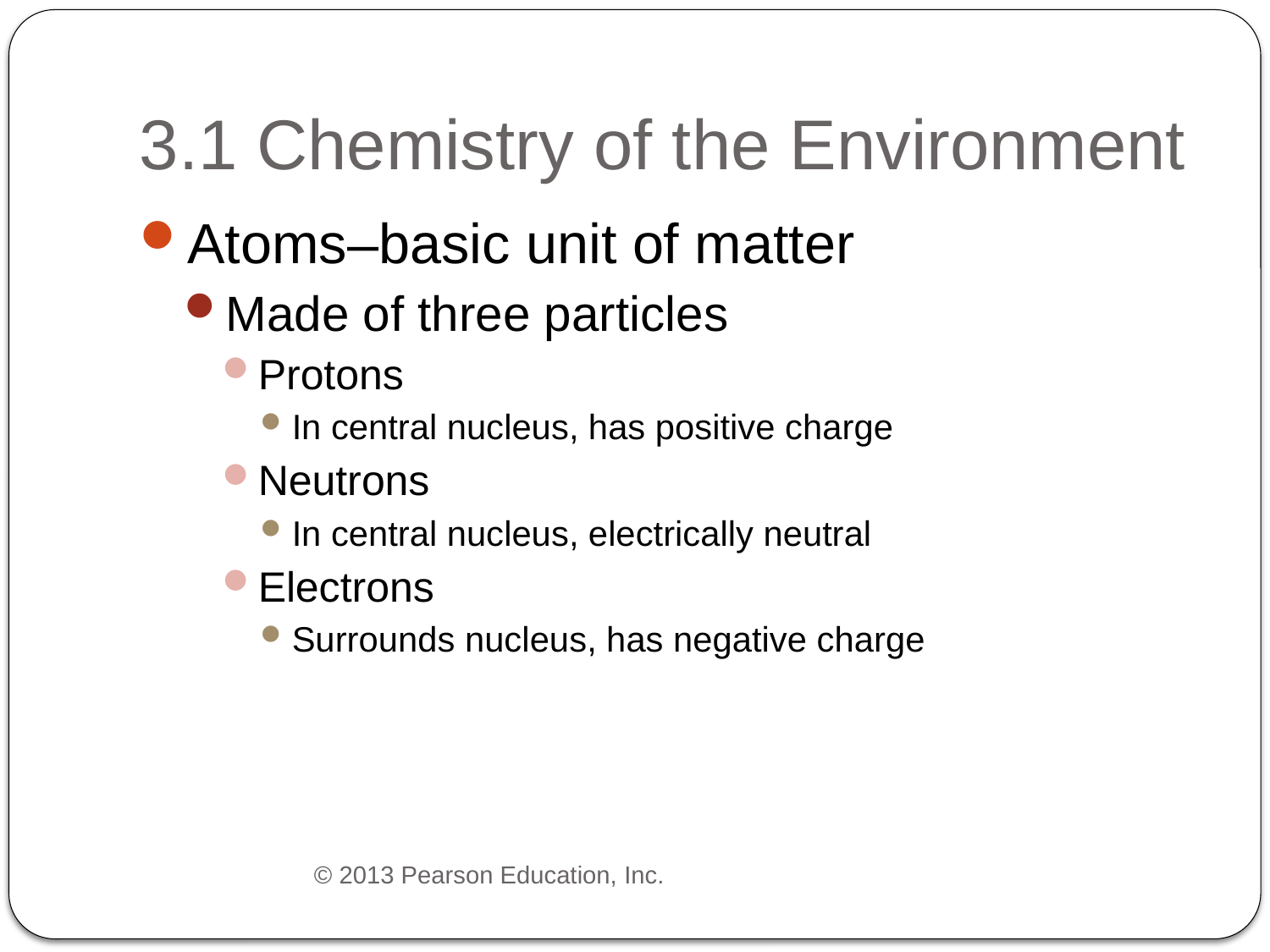

# 3.1 Chemistry of the Environment
Atoms–basic unit of matter
Made of three particles
Protons
In central nucleus, has positive charge
Neutrons
In central nucleus, electrically neutral
Electrons
Surrounds nucleus, has negative charge
© 2013 Pearson Education, Inc.